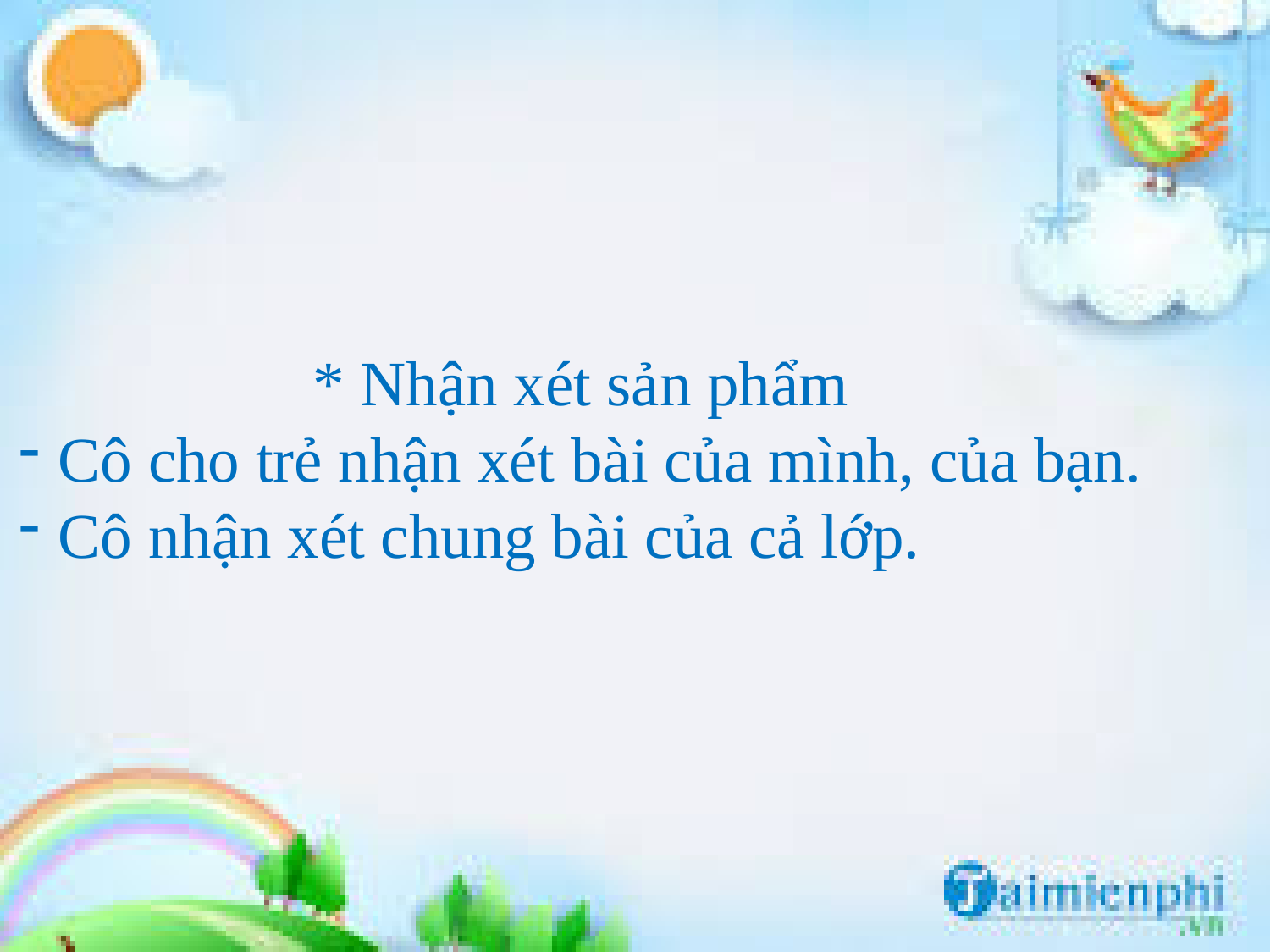

* Nhận xét sản phẩm
Cô cho trẻ nhận xét bài của mình, của bạn.
Cô nhận xét chung bài của cả lớp.